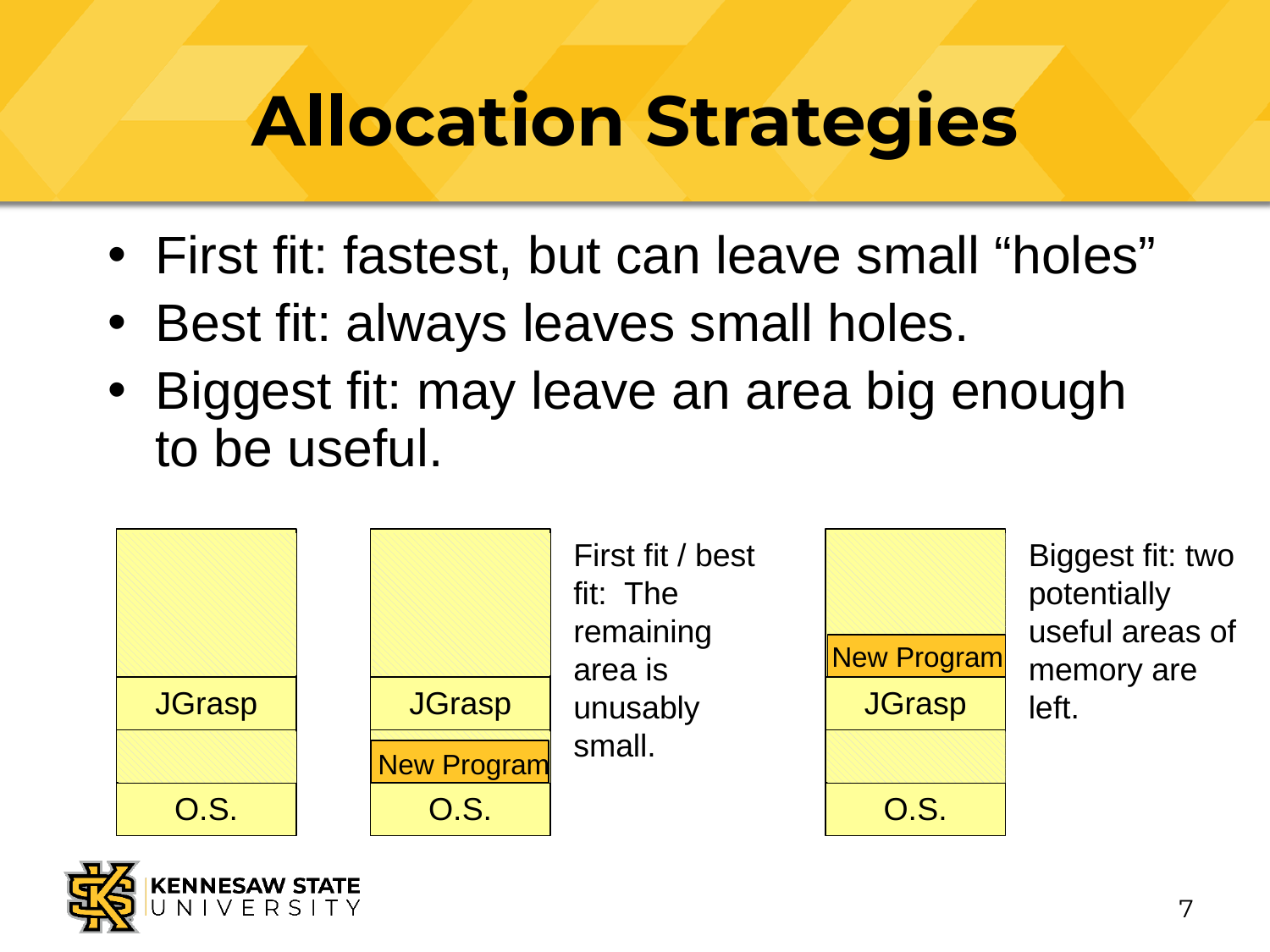

# Allocation Strategies
First fit: fastest, but can leave small “holes”
Best fit: always leaves small holes.
Biggest fit: may leave an area big enough to be useful.

O.S.

JGrasp

O.S.

JGrasp

New Program

First fit / best fit:  The remaining area is unusably small.

O.S.

JGrasp

New Program

Biggest fit: two potentially useful areas of memory are left.
7